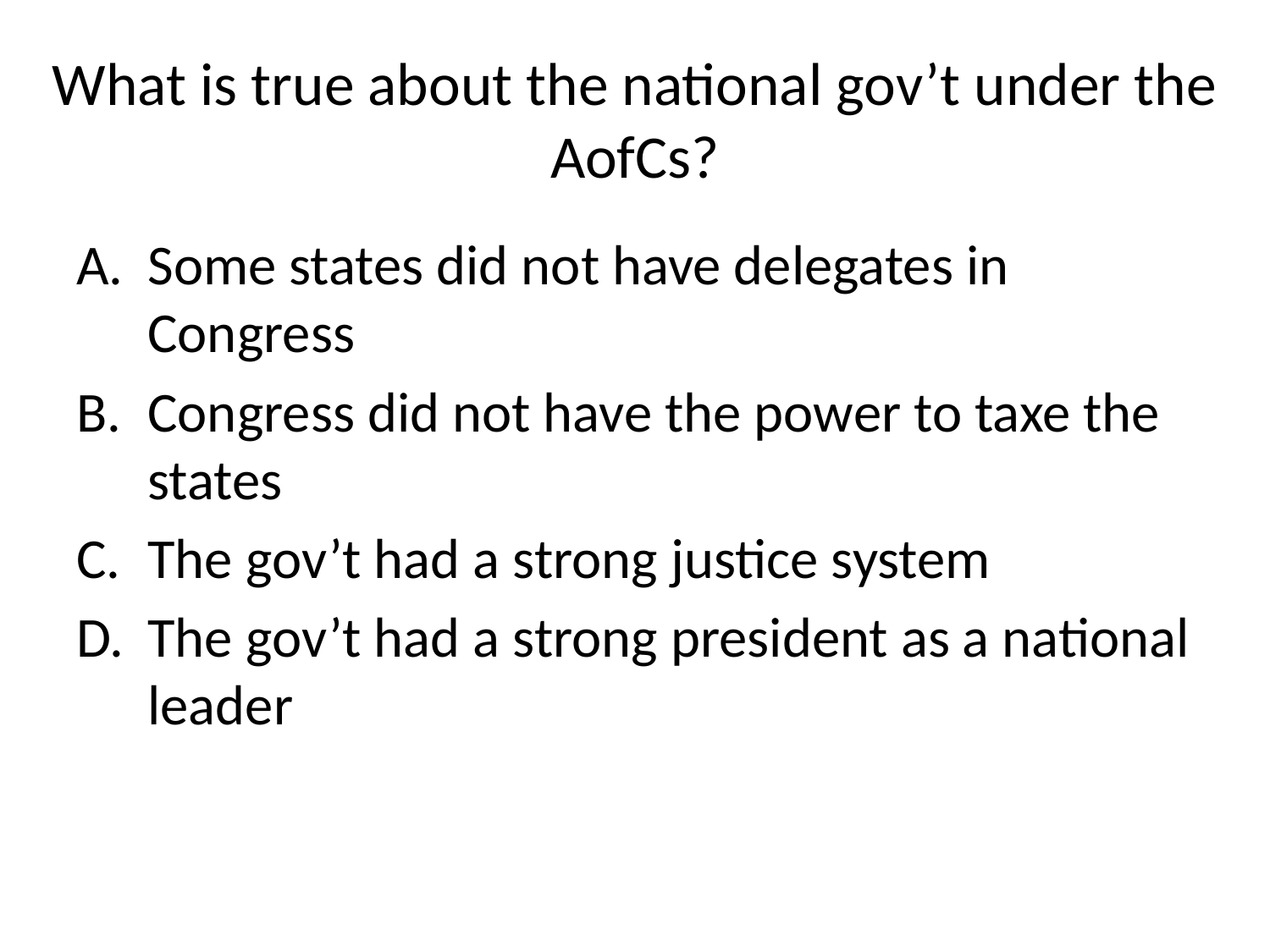

# What is true about the national gov’t under the AofCs?
Some states did not have delegates in Congress
Congress did not have the power to taxe the states
The gov’t had a strong justice system
The gov’t had a strong president as a national leader